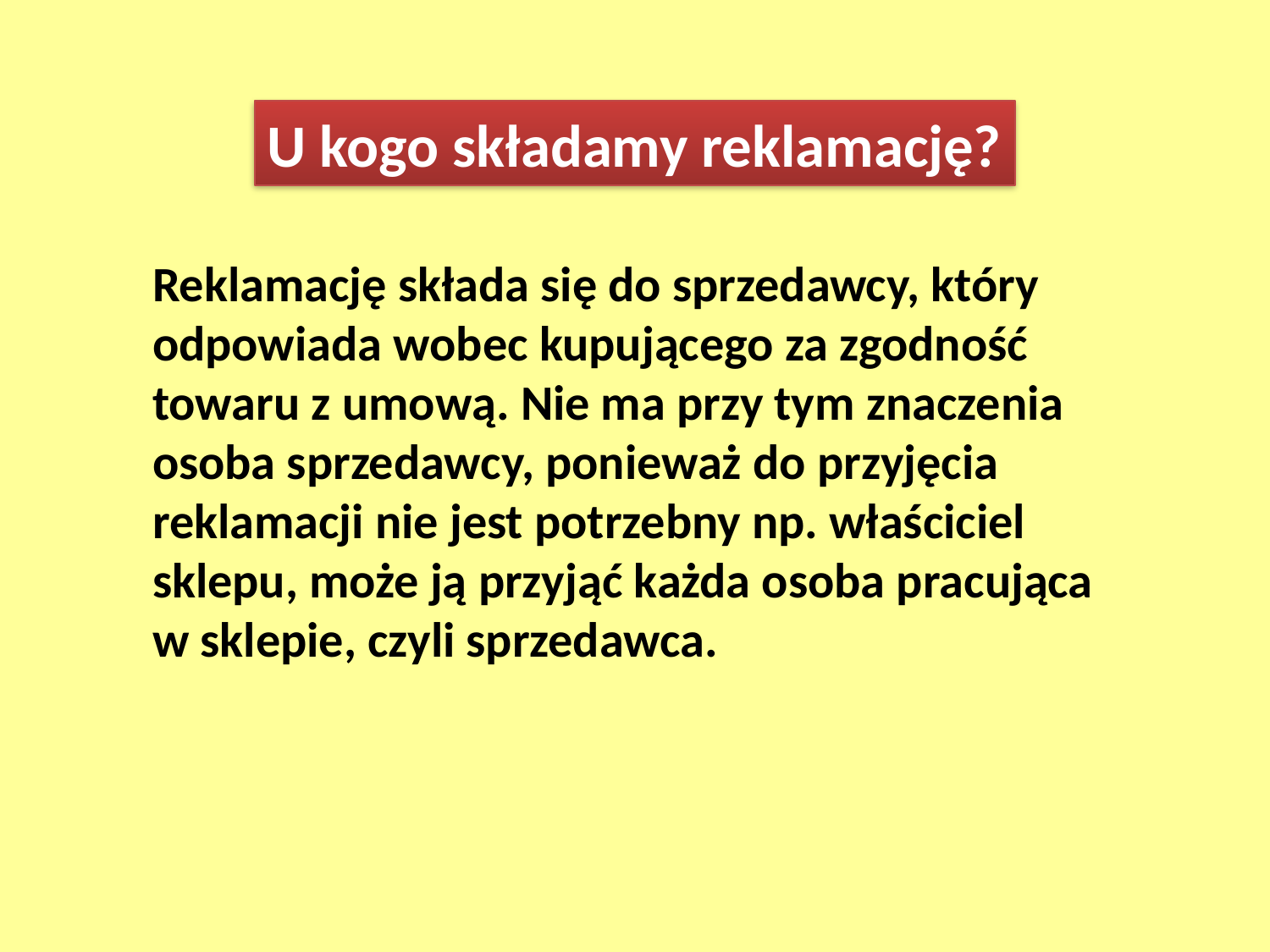

U kogo składamy reklamację?
Reklamację składa się do sprzedawcy, który odpowiada wobec kupującego za zgodność towaru z umową. Nie ma przy tym znaczenia osoba sprzedawcy, ponieważ do przyjęcia reklamacji nie jest potrzebny np. właściciel sklepu, może ją przyjąć każda osoba pracująca w sklepie, czyli sprzedawca.